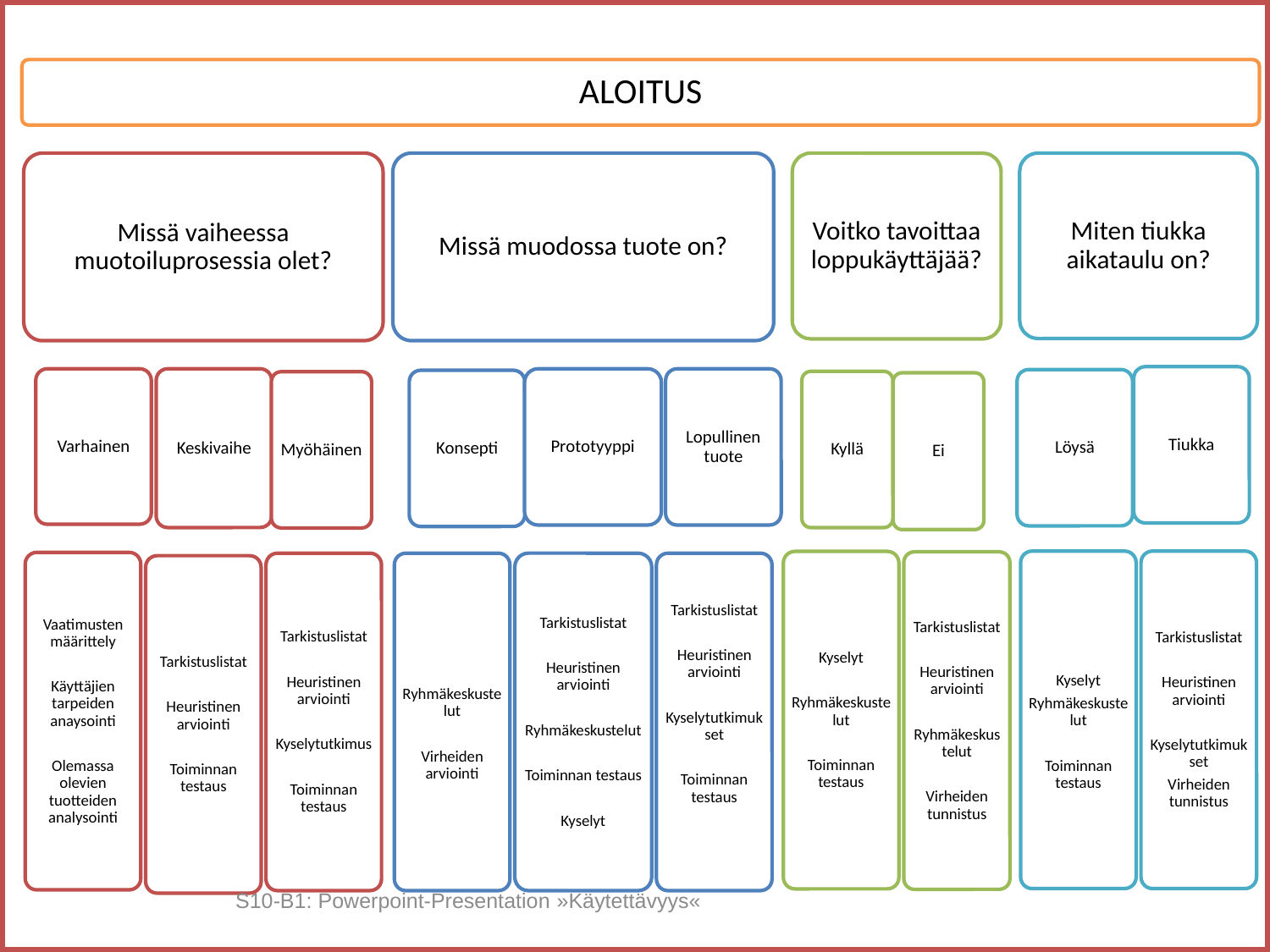

ALOITUS
Missä vaiheessa muotoiluprosessia olet?
Varhainen
Vaatimusten määrittely

Käyttäjien tarpeiden anaysointi

Olemassa olevien tuotteiden analysointi
Keskivaihe
Tarkistuslistat

Heuristinen arviointi

Toiminnan testaus
Myöhäinen
Tarkistuslistat

Heuristinen arviointi

Kyselytutkimus

Toiminnan testaus
Missä muodossa tuote on?
Konsepti

Ryhmäkeskustelut

Virheiden arviointi
Prototyyppi
Tarkistuslistat

Heuristinen arviointi

Ryhmäkeskustelut

Toiminnan testaus

Kyselyt
Lopullinen tuote
Tarkistuslistat

Heuristinen arviointi

Kyselytutkimukset

Toiminnan testaus

Voitko tavoittaa loppukäyttäjää?
Kyllä
Kyselyt

Ryhmäkeskustelut

Toiminnan testaus
Ei
Tarkistuslistat

Heuristinen arviointi

Ryhmäkeskustelut

Virheiden tunnistus
Miten tiukka aikataulu on?
Löysä

Kyselyt
Ryhmäkeskustelut

Toiminnan testaus
Tiukka
Tarkistuslistat

Heuristinen arviointi

Kyselytutkimukset
Virheiden tunnistus
S10-B1: Powerpoint-Presentation »Käytettävyys«